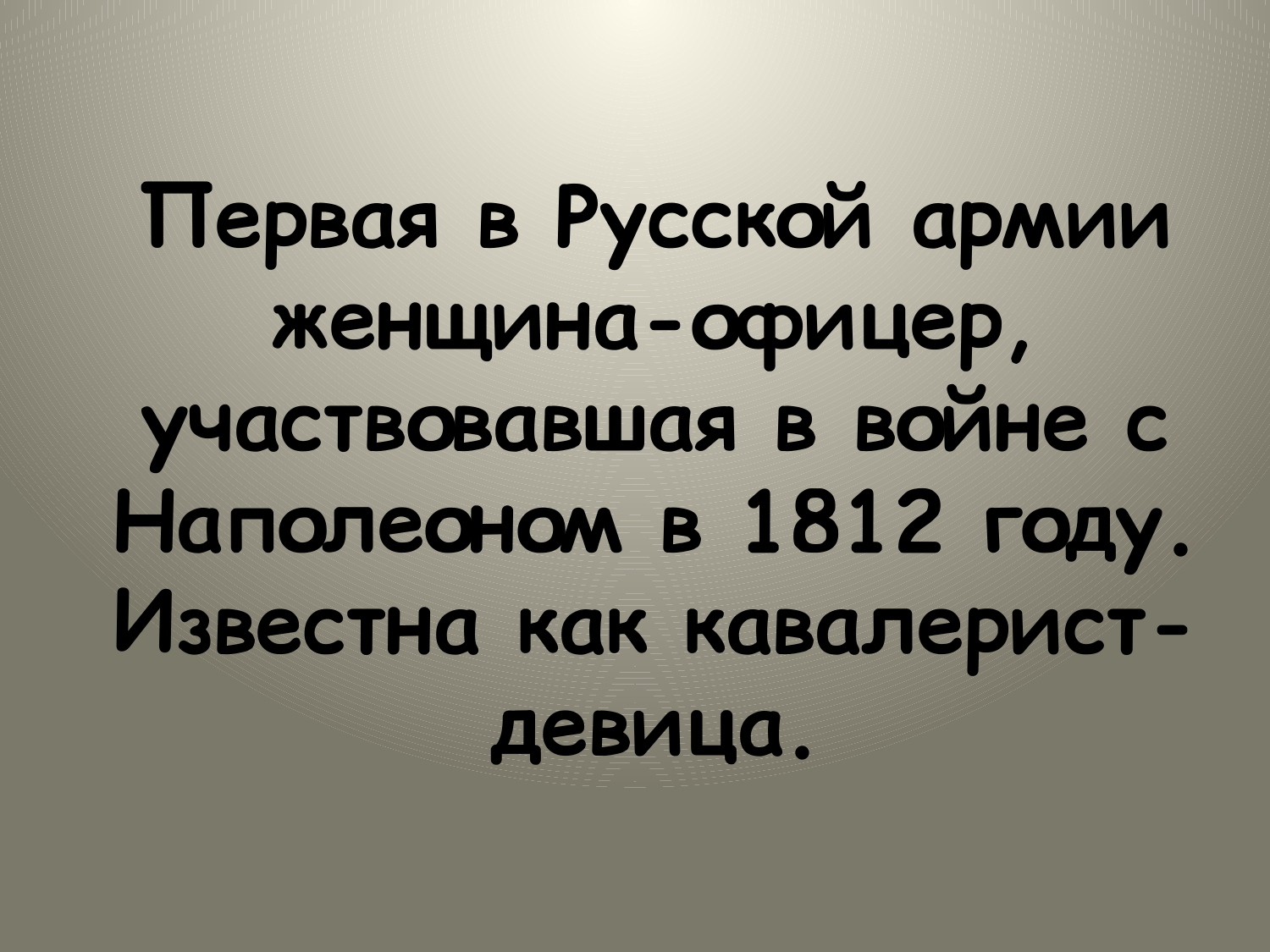

Первая в Русской армии женщина-офицер, участвовавшая в войне с Наполеоном в 1812 году. Известна как кавалерист-девица.